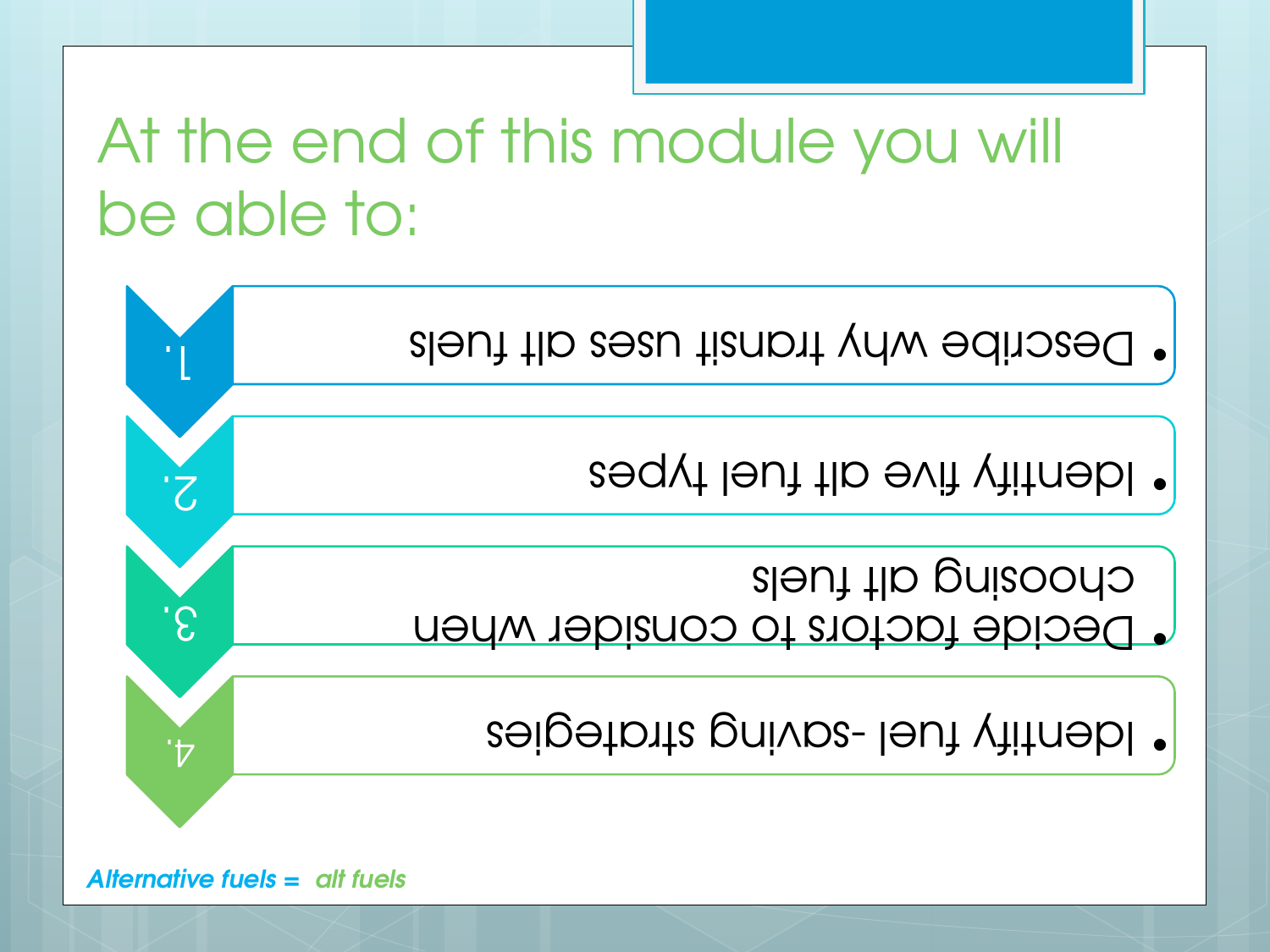

# At the end of this module you will be able to:
1.
Describe why transit uses alt fuels
2.
Identify five alt fuel types
3.
Decide factors to consider when choosing alt fuels
4.
Identify fuel -saving strategies
Alternative fuels =  alt fuels